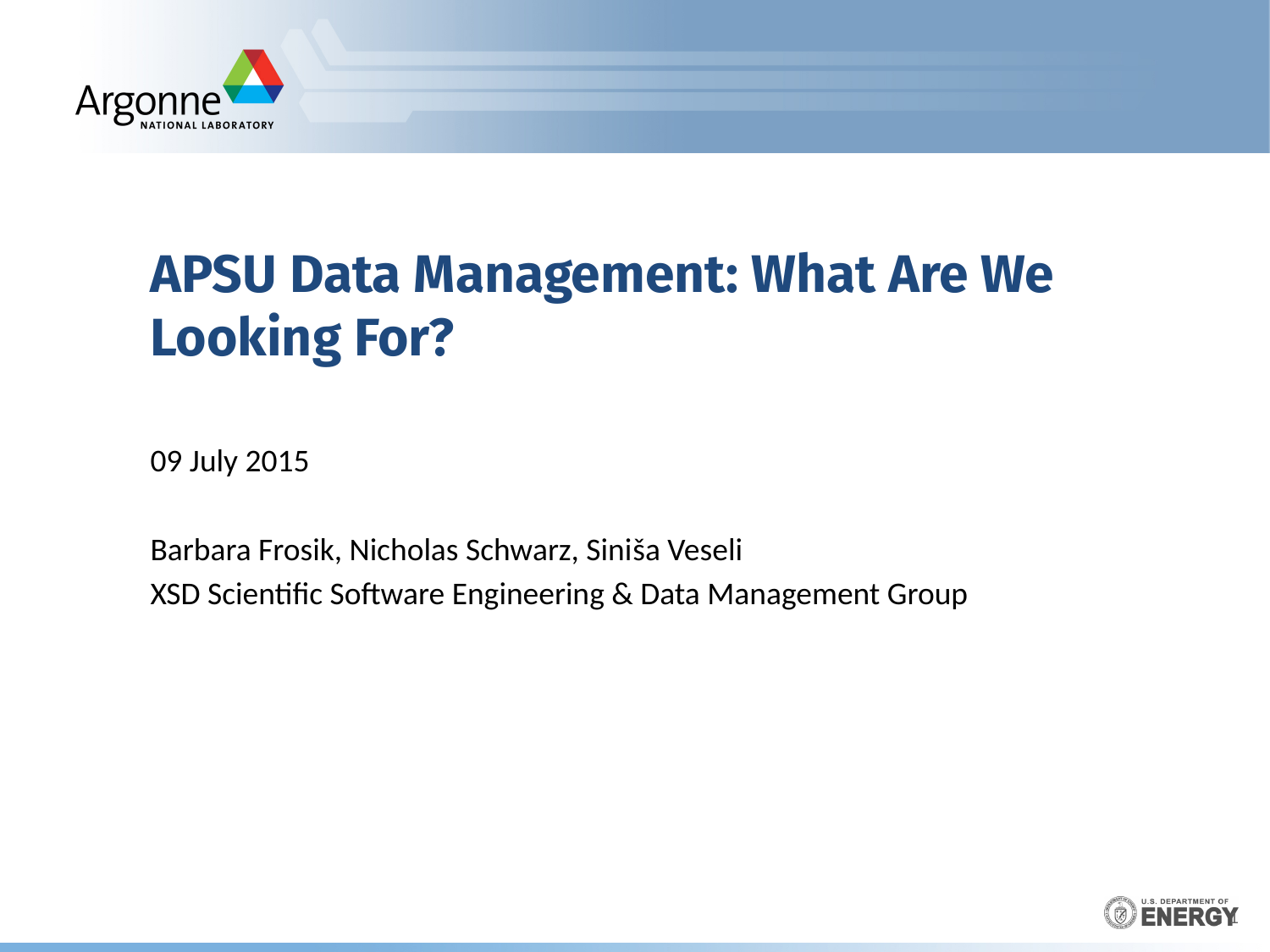

# APSU Data Management: What Are We Looking For?
09 July 2015

Barbara Frosik, Nicholas Schwarz, Siniša Veseli
XSD Scientific Software Engineering & Data Management Group
1